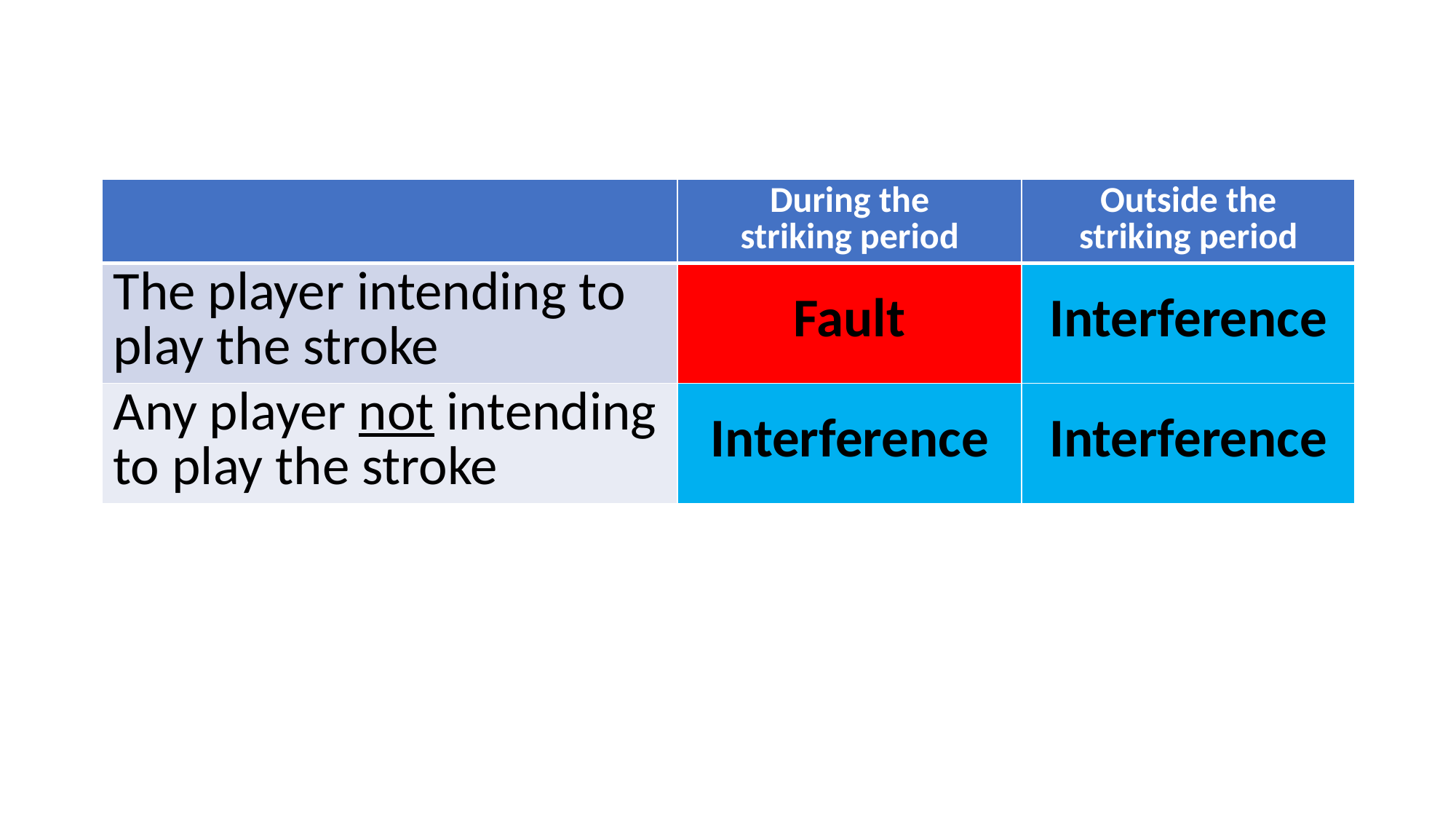

|  | During the striking period | Outside the striking period |
| --- | --- | --- |
| The player intending to play the stroke | Fault | Interference |
| Any player not intending to play the stroke | Interference | Interference |